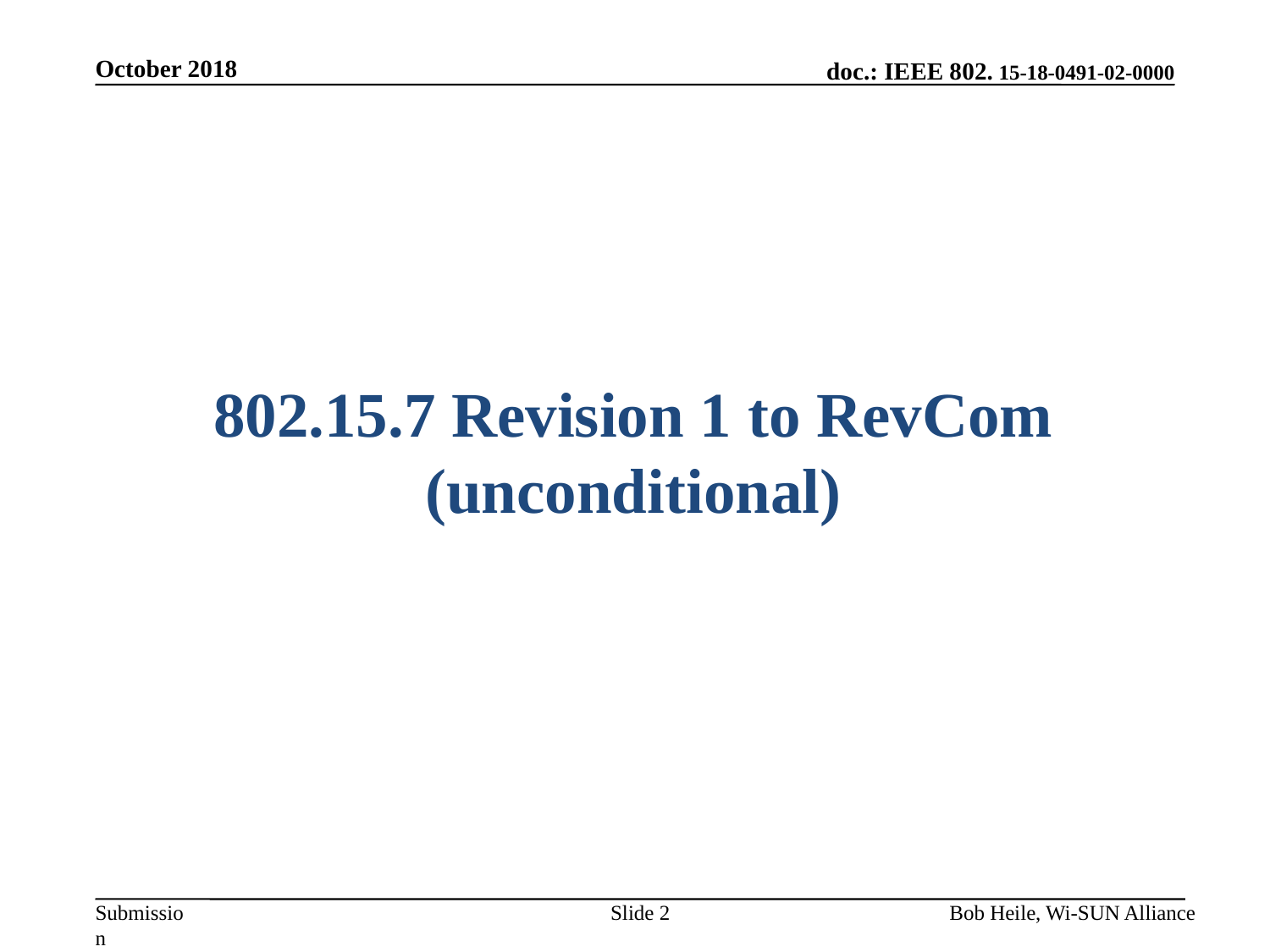

October 2018
# 802.15.7 Revision 1 to RevCom (unconditional)
Slide 2
Bob Heile, Wi-SUN Alliance